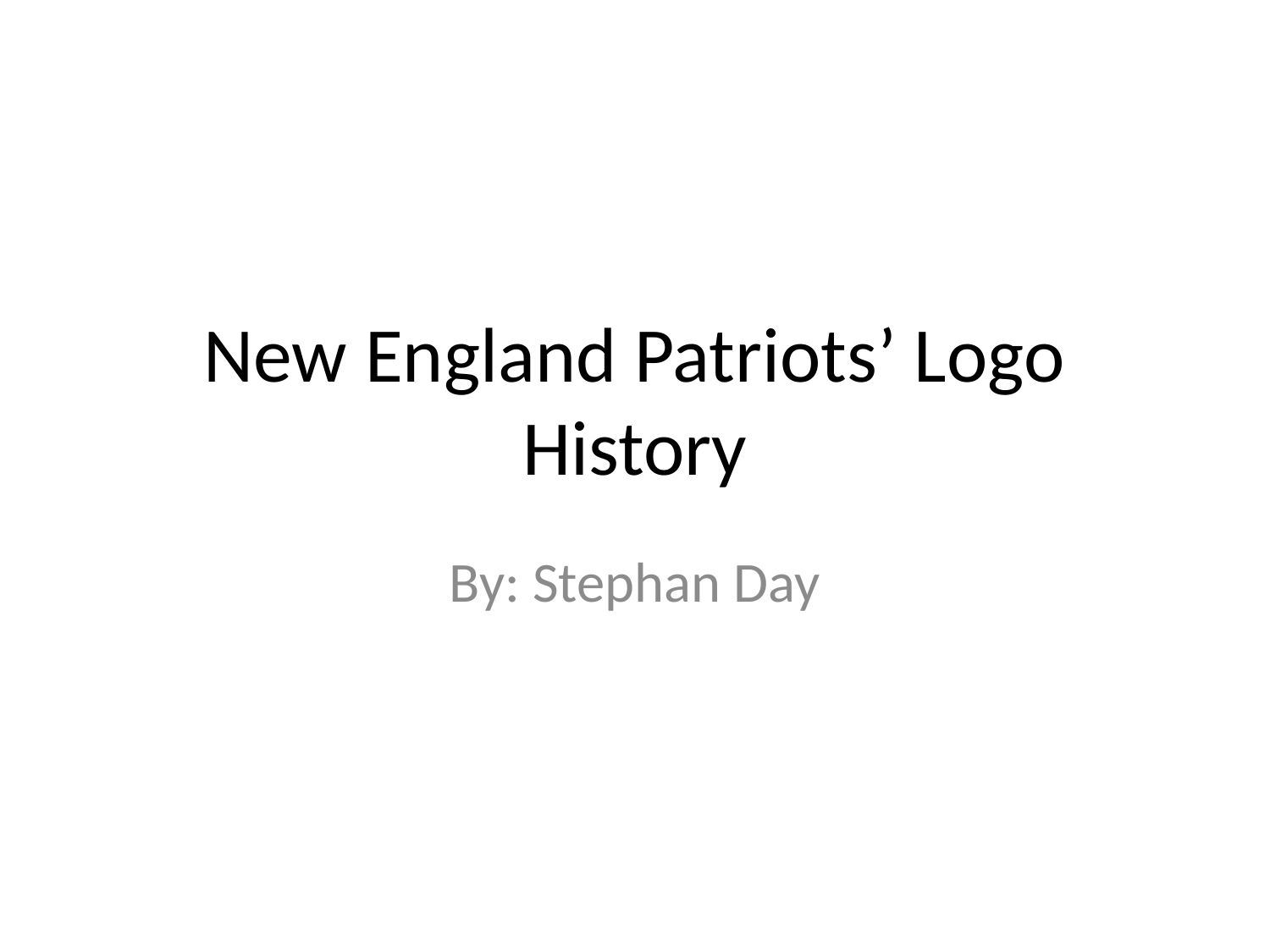

# New England Patriots’ Logo History
By: Stephan Day